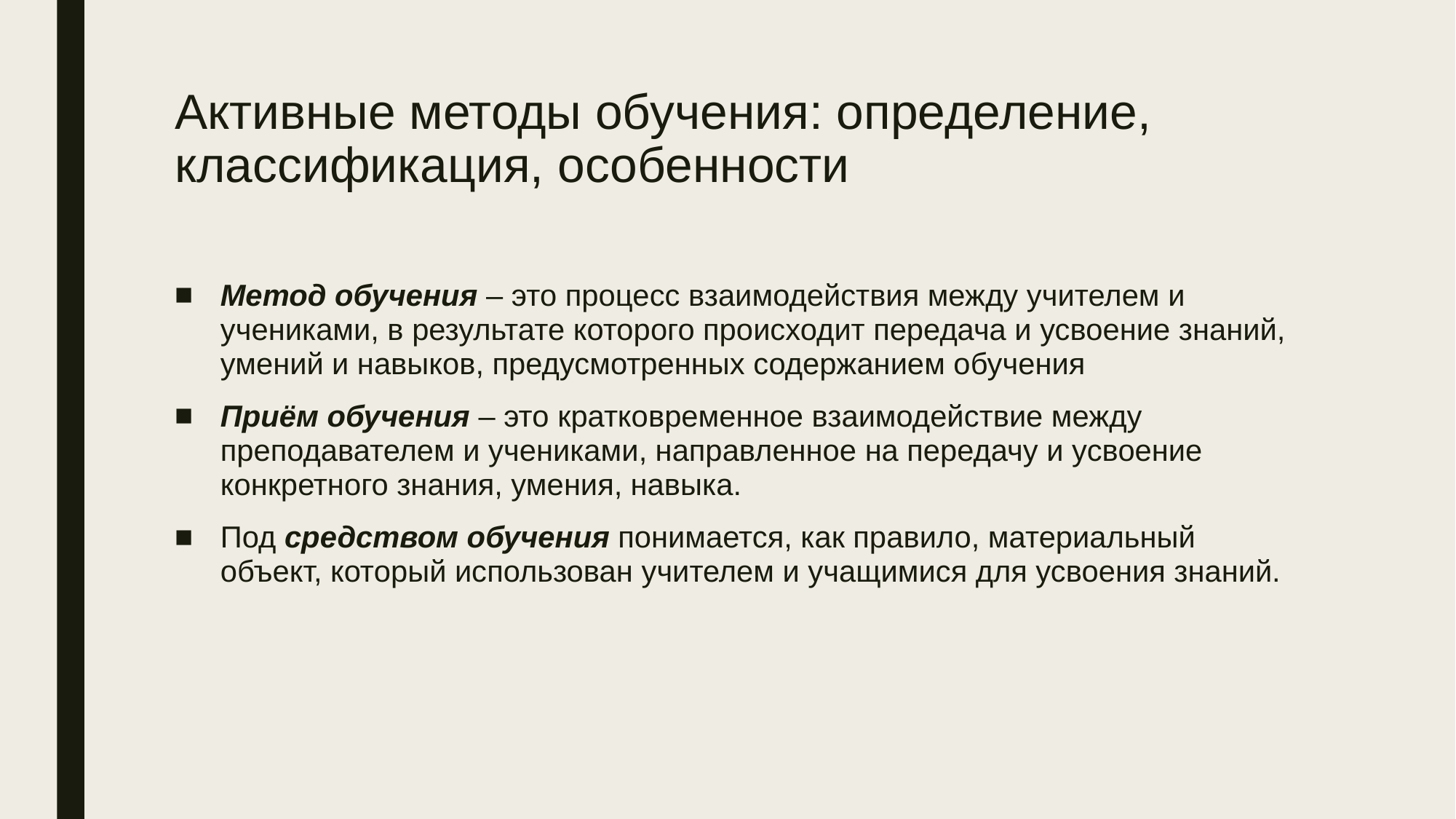

# Активные методы обучения: определение, классификация, особенности
Метод обучения – это процесс взаимодействия между учителем и учениками, в результате которого происходит передача и усвоение знаний, умений и навыков, предусмотренных содержанием обучения
Приём обучения – это кратковременное взаимодействие между преподавателем и учениками, направленное на передачу и усвоение конкретного знания, умения, навыка.
Под средством обучения понимается, как правило, материальный объект, который использован учителем и учащимися для усвоения знаний.